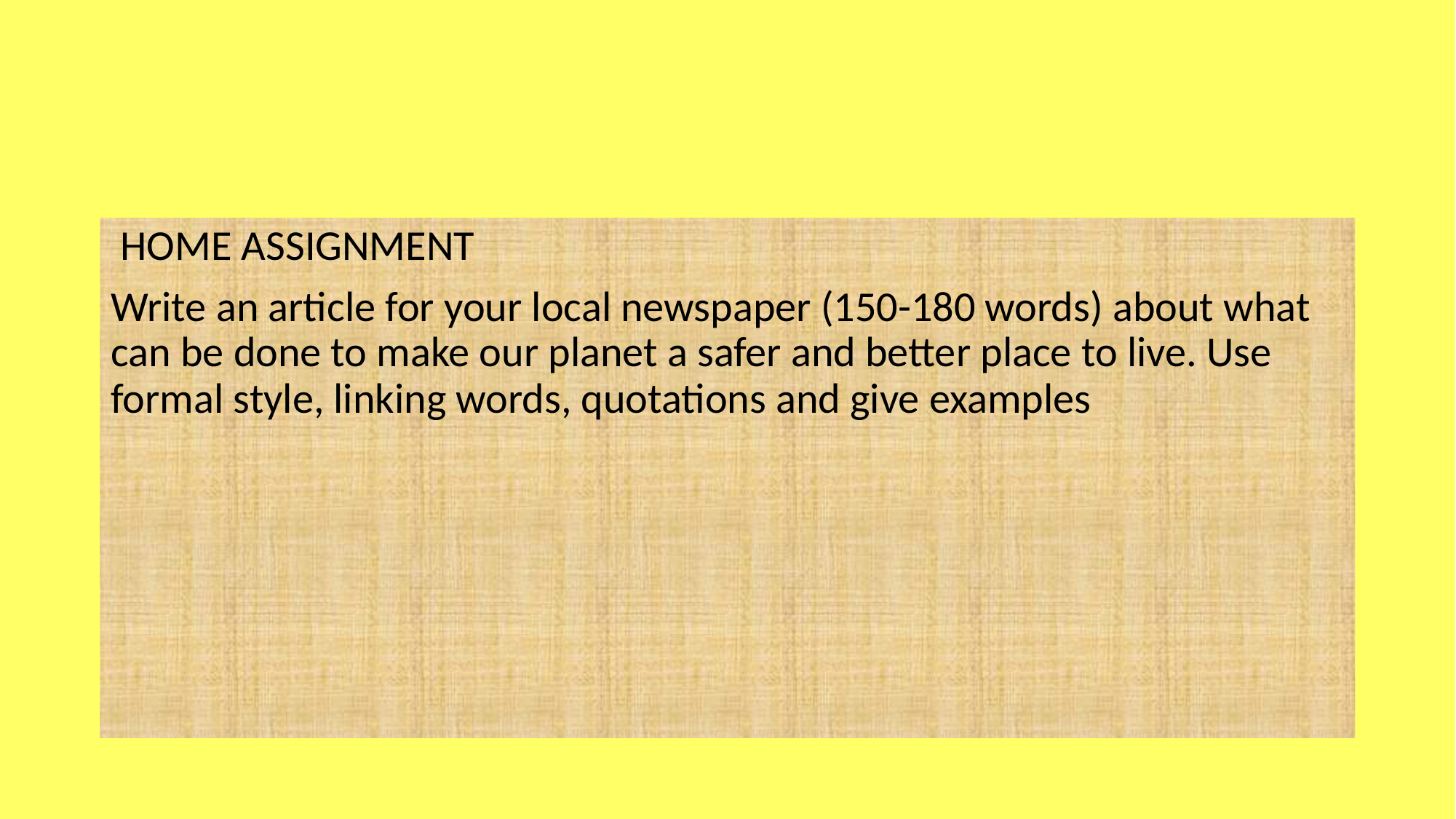

HOME ASSIGNMENT
Write an article for your local newspaper (150-180 words) about what can be done to make our planet a safer and better place to live. Use formal style, linking words, quotations and give examples